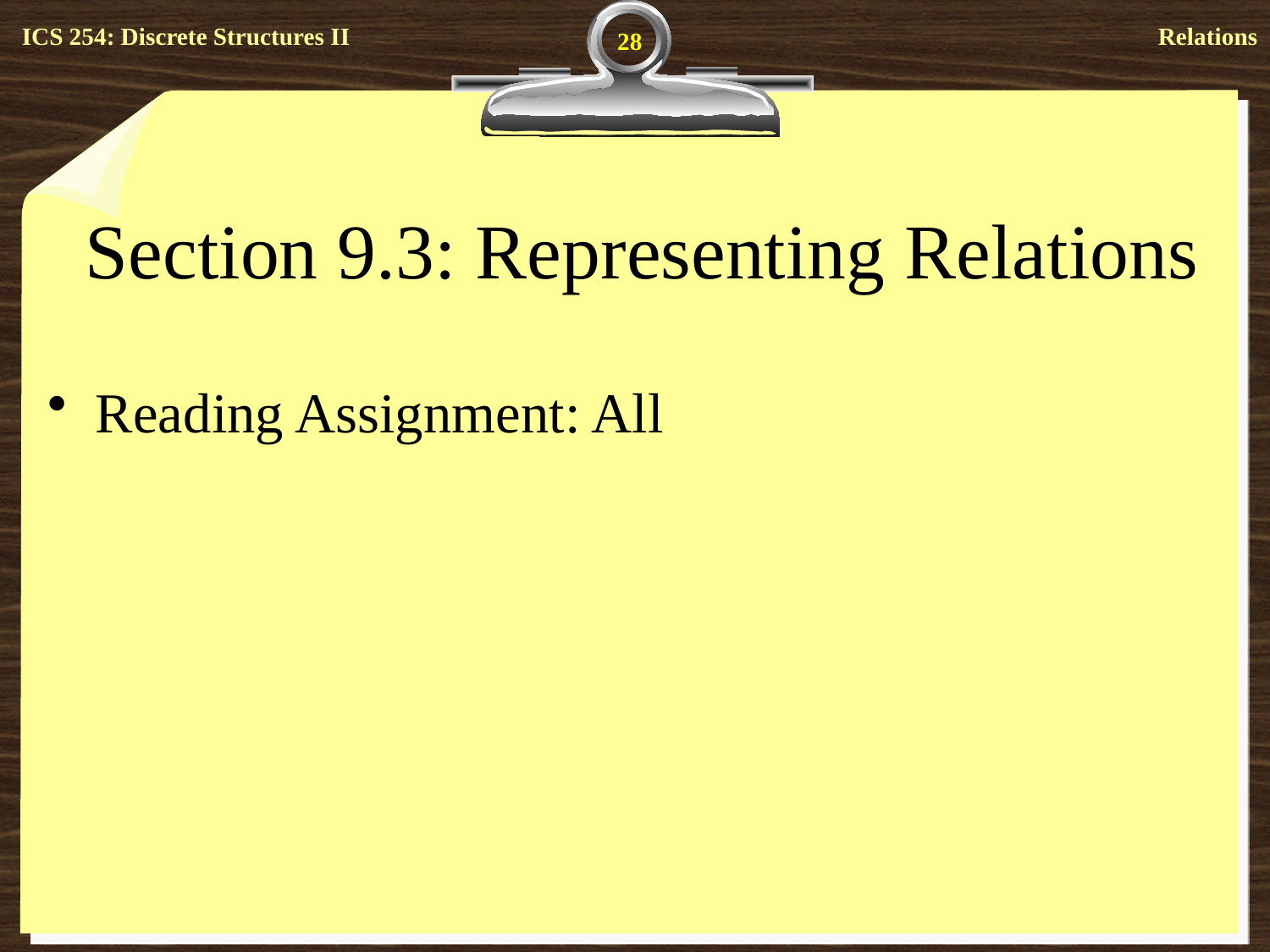

28
# Section 9.3: Representing Relations
Reading Assignment: All